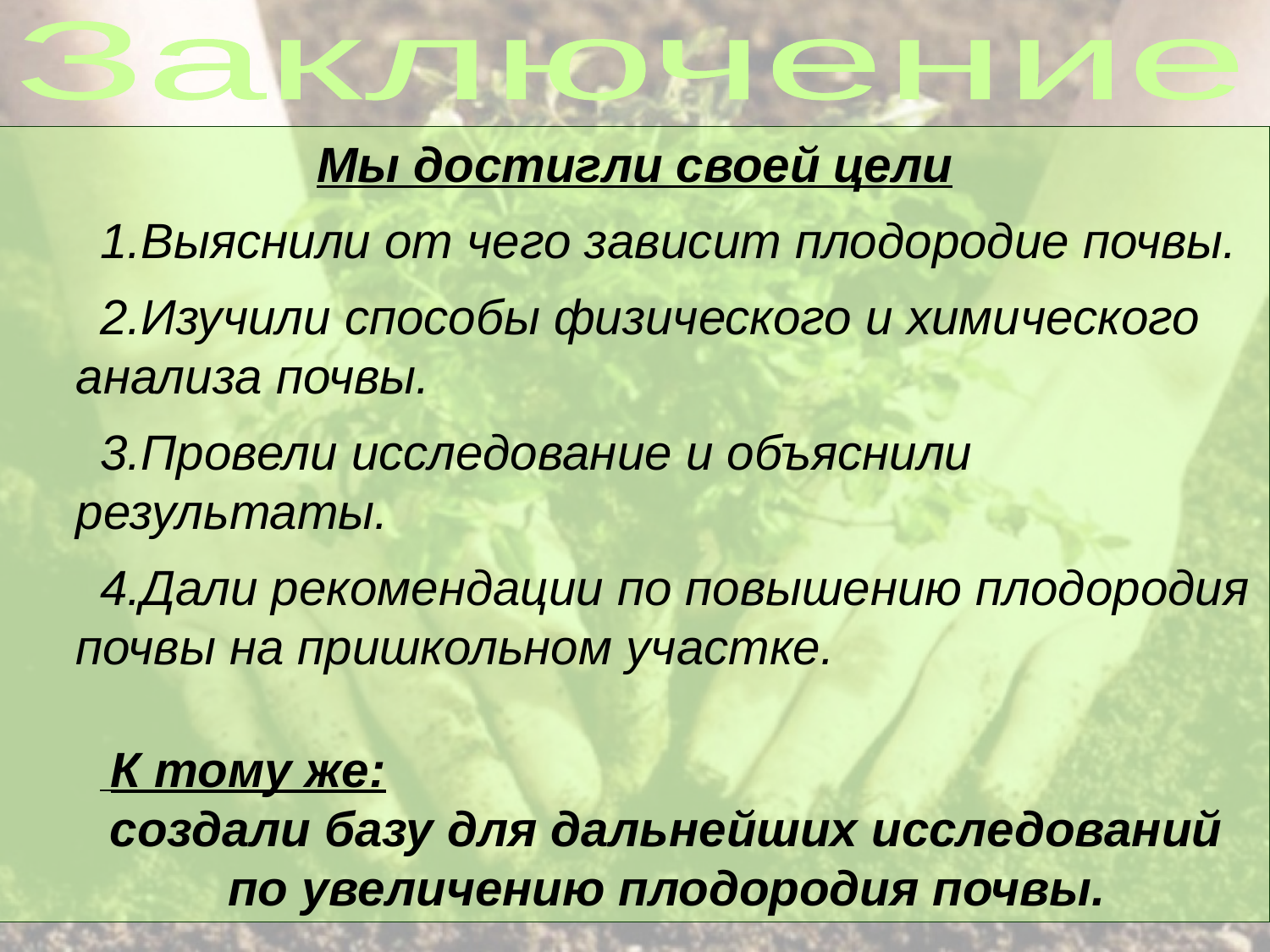

Заключение
Мы достигли своей цели

Выяснили от чего зависит плодородие почвы.

Изучили способы физического и химического анализа почвы.

Провели исследование и объяснили результаты.

Дали рекомендации по повышению плодородия почвы на пришкольном участке.

 К тому же:
создали базу для дальнейших исследований по увеличению плодородия почвы.